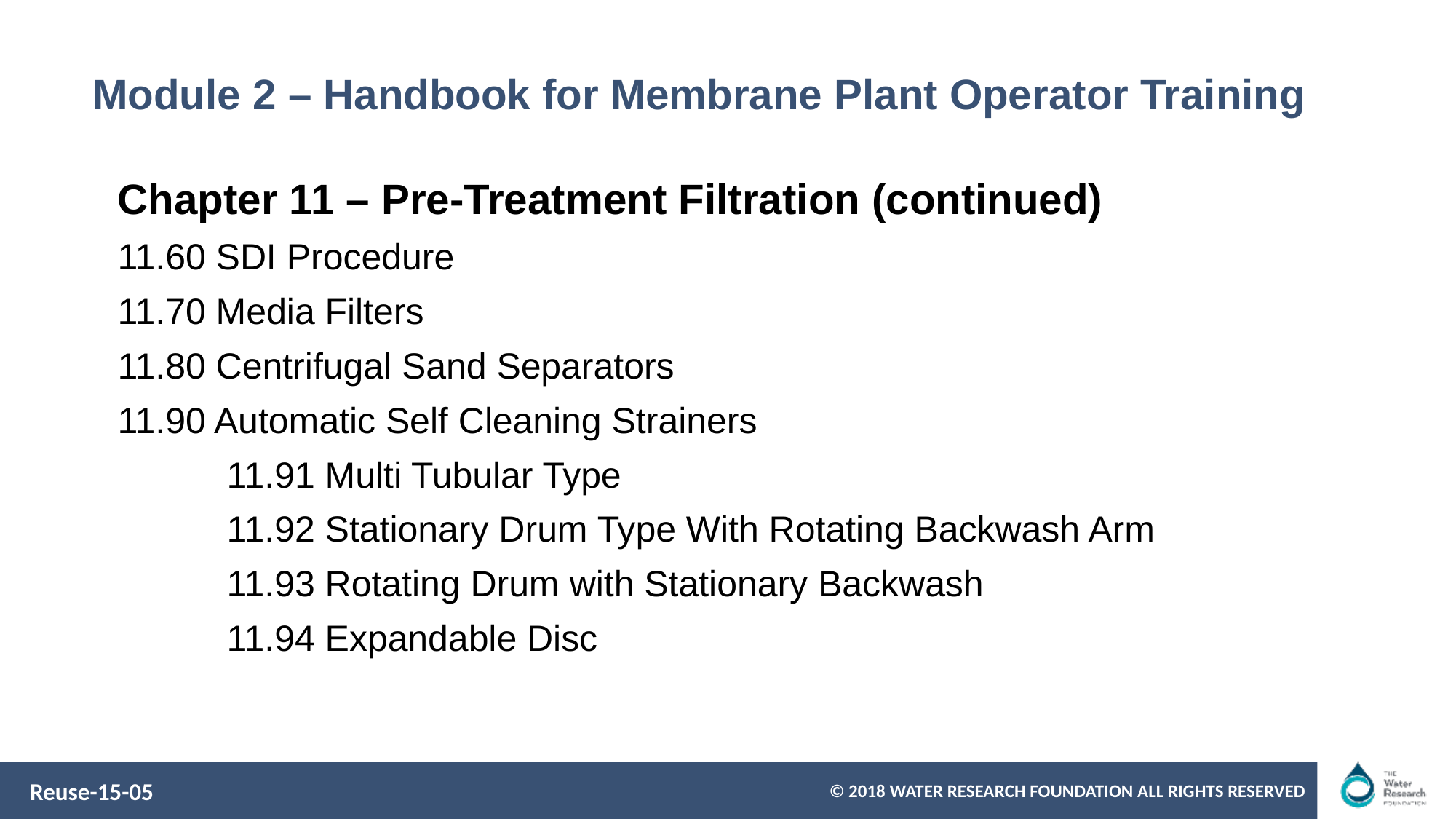

# Module 2 – Handbook for Membrane Plant Operator Training
Chapter 11 – Pre-Treatment Filtration (continued)
11.60 SDI Procedure
11.70 Media Filters
11.80 Centrifugal Sand Separators
11.90 Automatic Self Cleaning Strainers
	11.91 Multi Tubular Type
	11.92 Stationary Drum Type With Rotating Backwash Arm
	11.93 Rotating Drum with Stationary Backwash
	11.94 Expandable Disc